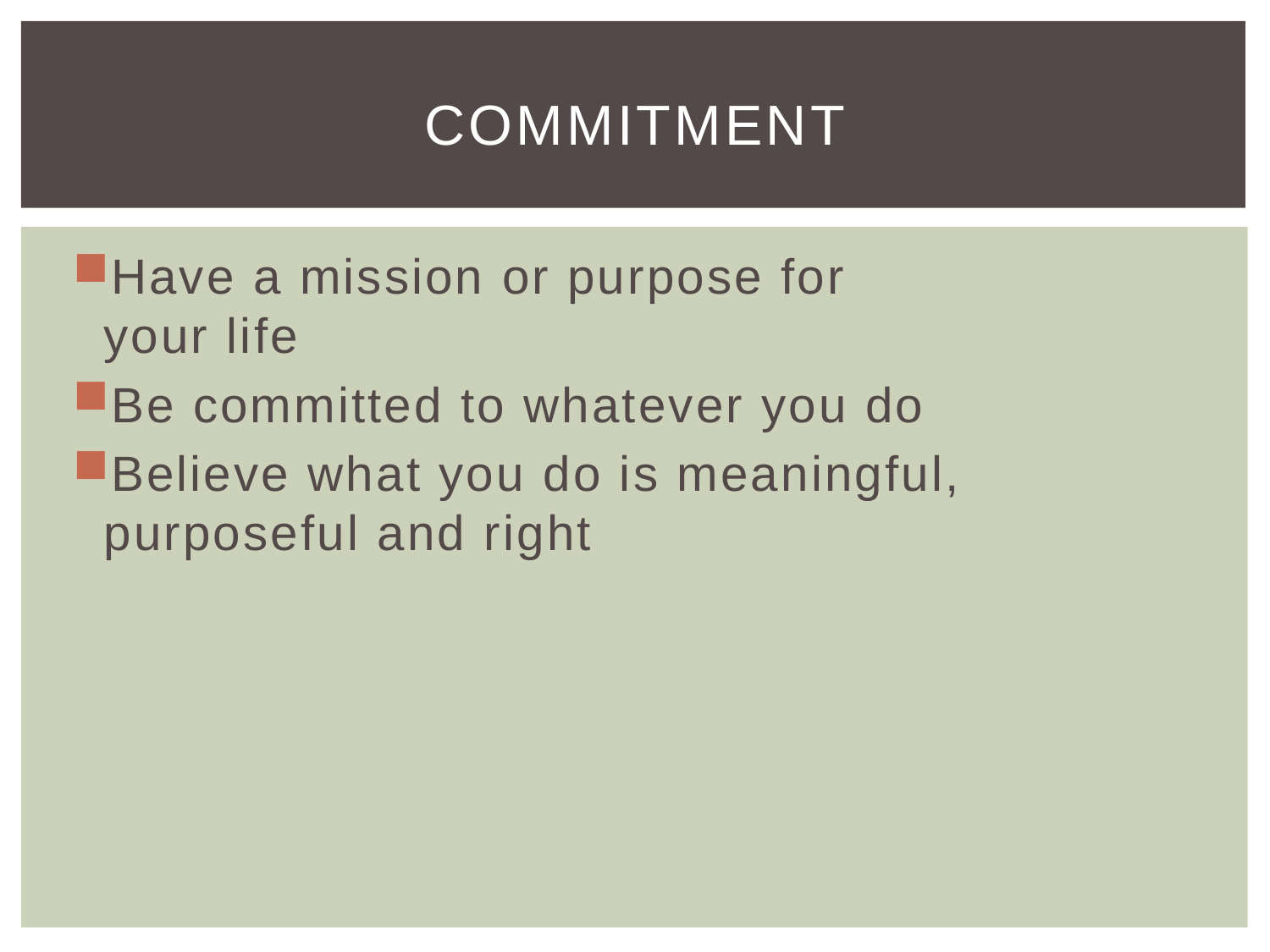

# Commitment
Have a mission or purpose for
your life
Be committed to whatever you do
Believe what you do is meaningful, purposeful and right